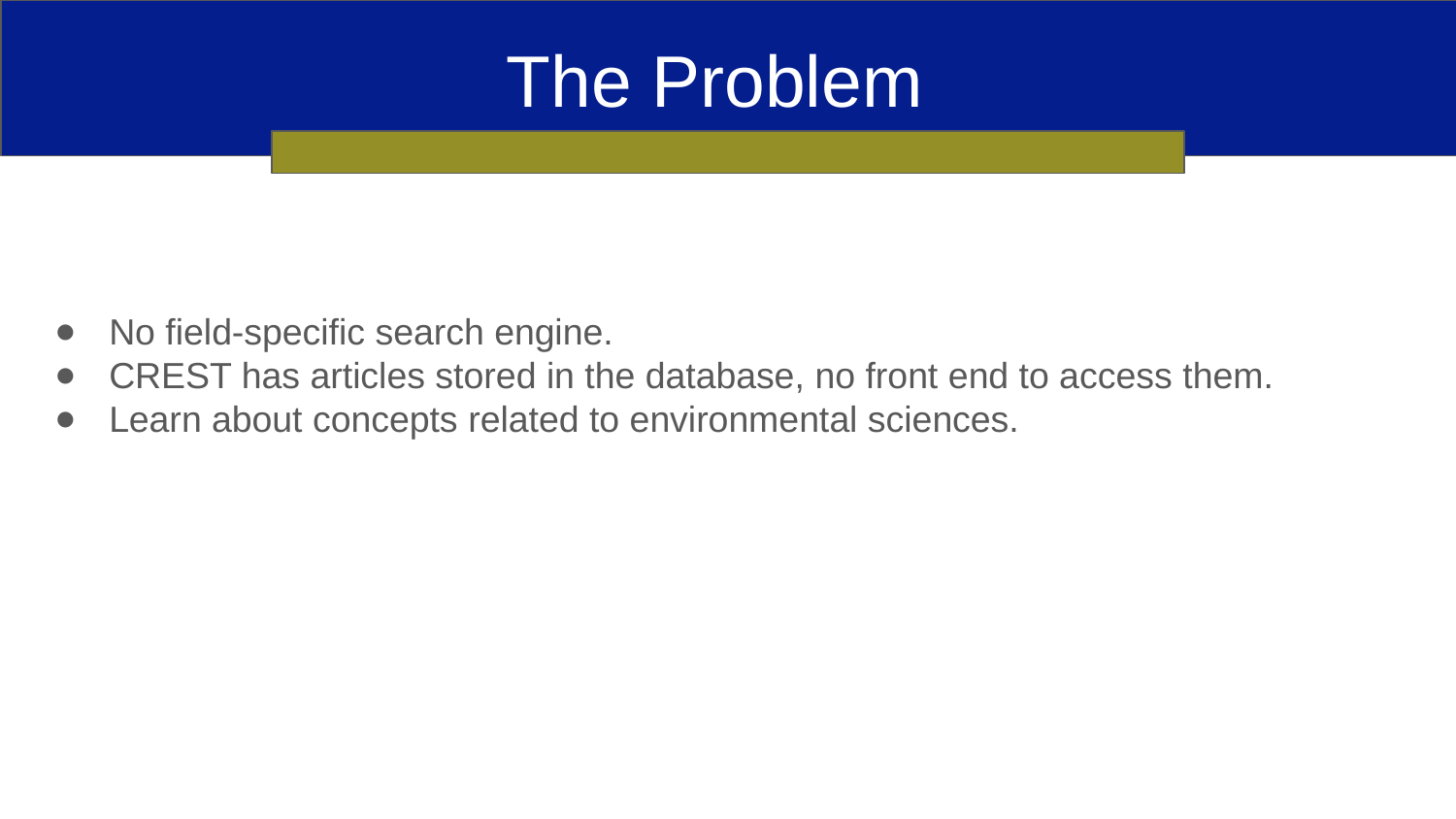

# The Problem

No field-specific search engine.
CREST has articles stored in the database, no front end to access them.
Learn about concepts related to environmental sciences.